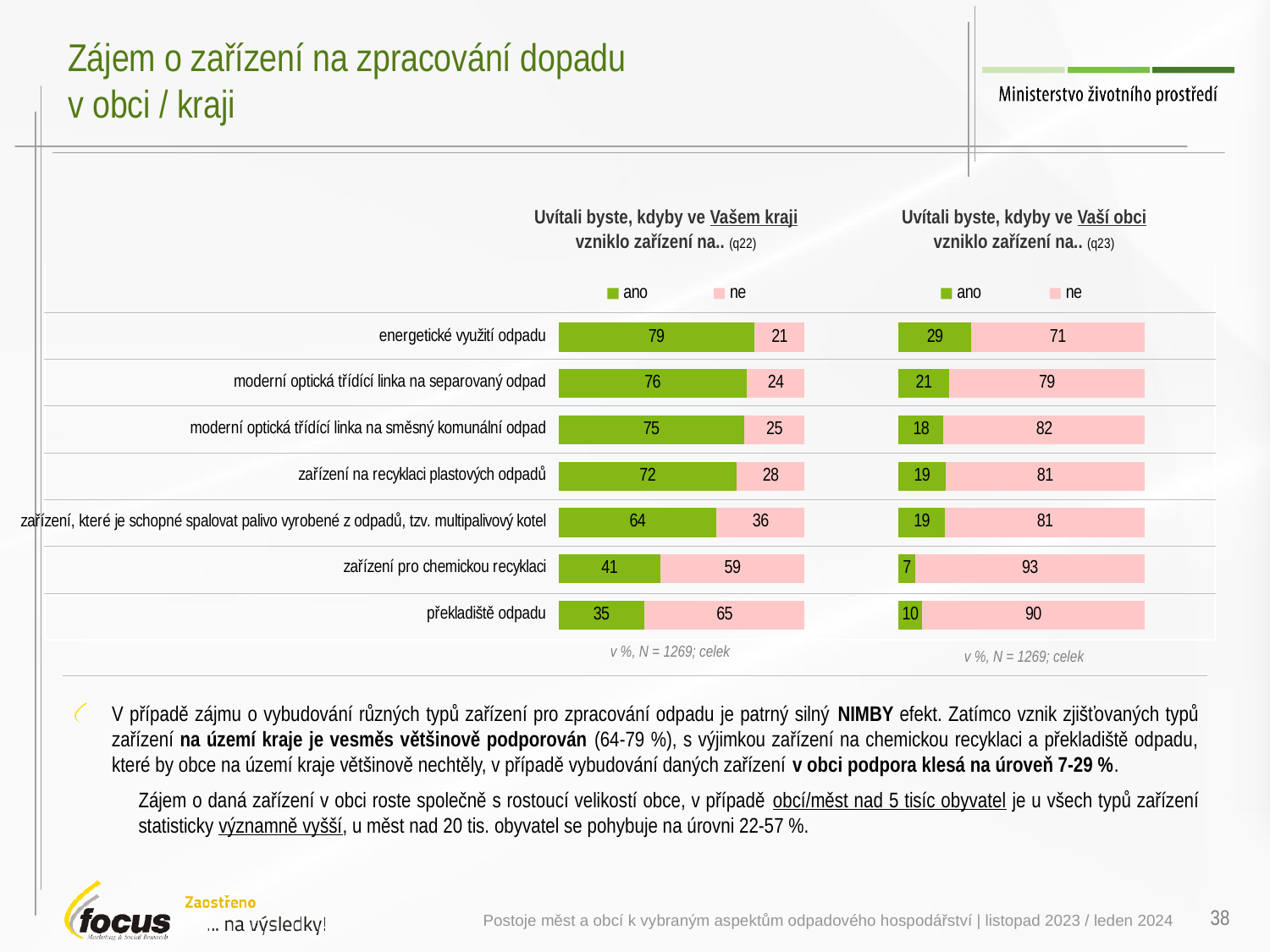

# Zájem o zařízení na zpracování dopadu v obci / kraji

### Chart

| Category | ano | ne |
|---|---|---|
| energetické využití odpadu | 79.48380908181 | 20.51619091819 |
| moderní optická třídící linka na separovaný odpad | 76.46100024161 | 23.53899975839 |
| moderní optická třídící linka na směsný komunální odpad | 75.33189925783 | 24.66810074217 |
| zařízení na recyklaci plastových odpadů | 72.39725869193 | 27.60274130807 |
| zařízení, které je schopné spalovat palivo vyrobené z odpadů, tzv. multipalivový kotel | 64.20830229853 | 35.79169770147 |
| zařízení pro chemickou recyklaci | 41.35479096167 | 58.64520903833 |
| překladiště odpadu | 34.87985763241 | 65.12014236759 |

### Chart

| Category | ano | ne |
|---|---|---|
| energetické využití odpadu | 29.48503812526 | 70.51496187474 |
| moderní optická třídící linka na separovaný odpad | 20.50321369076 | 79.49678630924 |
| moderní optická třídící linka na směsný komunální odpad | 18.33860006983 | 81.66139993017 |
| zařízení na recyklaci plastových odpadů | 19.08889853826 | 80.91110146174 |
| zařízení, které je schopné spalovat palivo vyrobené z odpadů, tzv. multipalivový kotel | 18.99305124209 | 81.00694875791 |
| zařízení pro chemickou recyklaci | 6.817523234597 | 93.1824767654 |
| překladiště odpadu | 9.54746635037 | 90.45253364963 |
Uvítali byste, kdyby ve Vašem kraji vzniklo zařízení na.. (q22)
Uvítali byste, kdyby ve Vaší obci vzniklo zařízení na.. (q23)
|  |  |
| --- | --- |
|  |  |
|  |  |
|  |  |
|  |  |
|  |  |
|  |  |
|  |  |
v %, N = 1269; celek
v %, N = 1269; celek
V případě zájmu o vybudování různých typů zařízení pro zpracování odpadu je patrný silný NIMBY efekt. Zatímco vznik zjišťovaných typů zařízení na území kraje je vesměs většinově podporován (64-79 %), s výjimkou zařízení na chemickou recyklaci a překladiště odpadu, které by obce na území kraje většinově nechtěly, v případě vybudování daných zařízení v obci podpora klesá na úroveň 7-29 %.
Zájem o daná zařízení v obci roste společně s rostoucí velikostí obce, v případě obcí/měst nad 5 tisíc obyvatel je u všech typů zařízení statisticky významně vyšší, u měst nad 20 tis. obyvatel se pohybuje na úrovni 22-57 %.